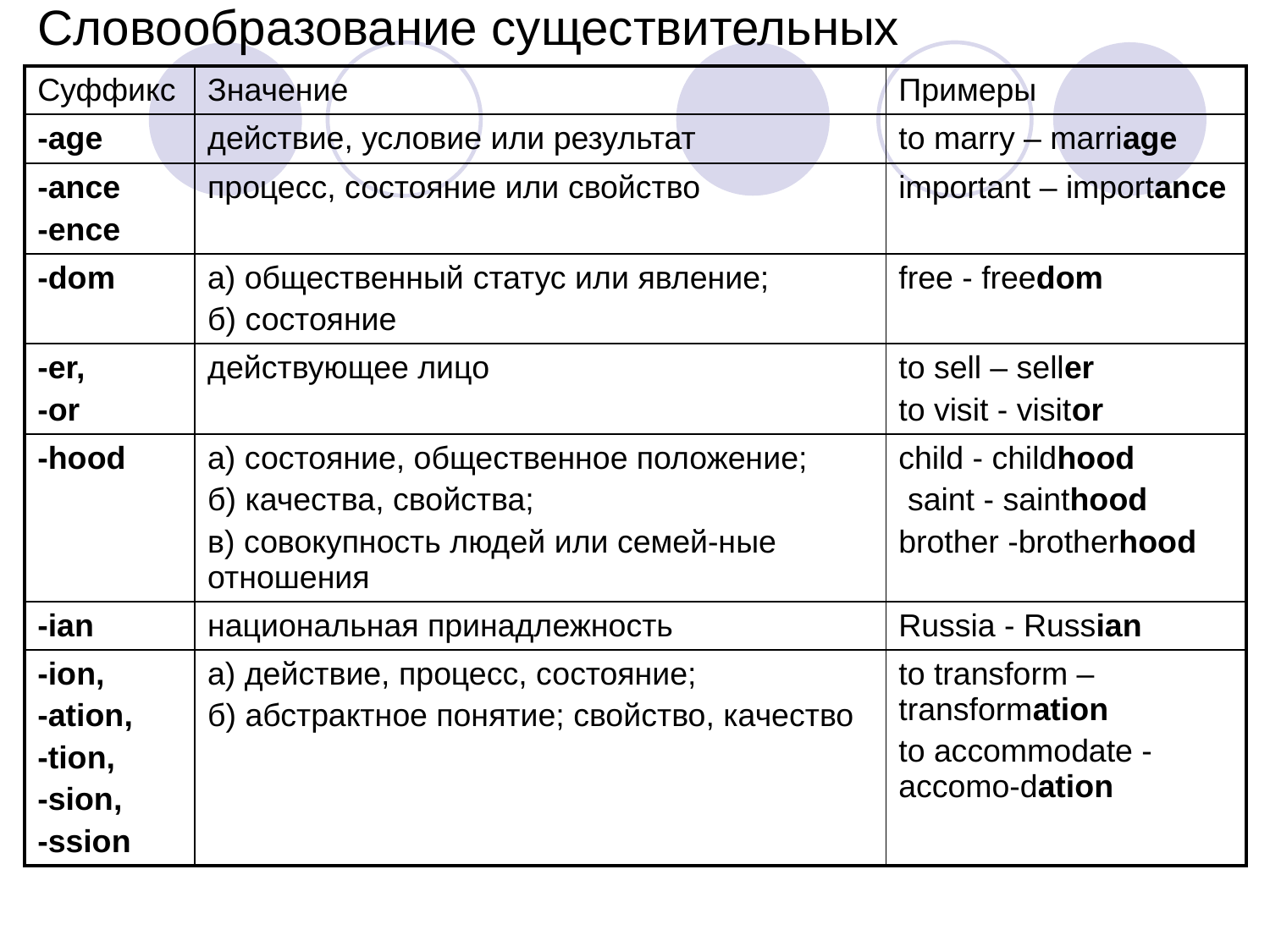

# Словообразование существительных
| Суффикс | Значение | Примеры |
| --- | --- | --- |
| -age | действие, условие или результат | to marry – marriage |
| -ance -ence | процесс, состояние или свойство | important – importance |
| -dom | а) общественный статус или явление; б) состояние | free - freedom |
| -er, -or | действующее лицо | to sell – seller to visit - visitor |
| -hood | а) состояние, общественное положение; б) качества, свойства; в) совокупность людей или семей-ные отношения | child - childhood  saint - sainthood brother -brotherhood |
| -ian | национальная принадлежность | Russia - Russian |
| -ion, -ation, -tion, -sion, -ssion | а) действие, процесс, состояние; б) абстрактное понятие; свойство, качество | to transform – transformation to accommodate -    accomo-dation |